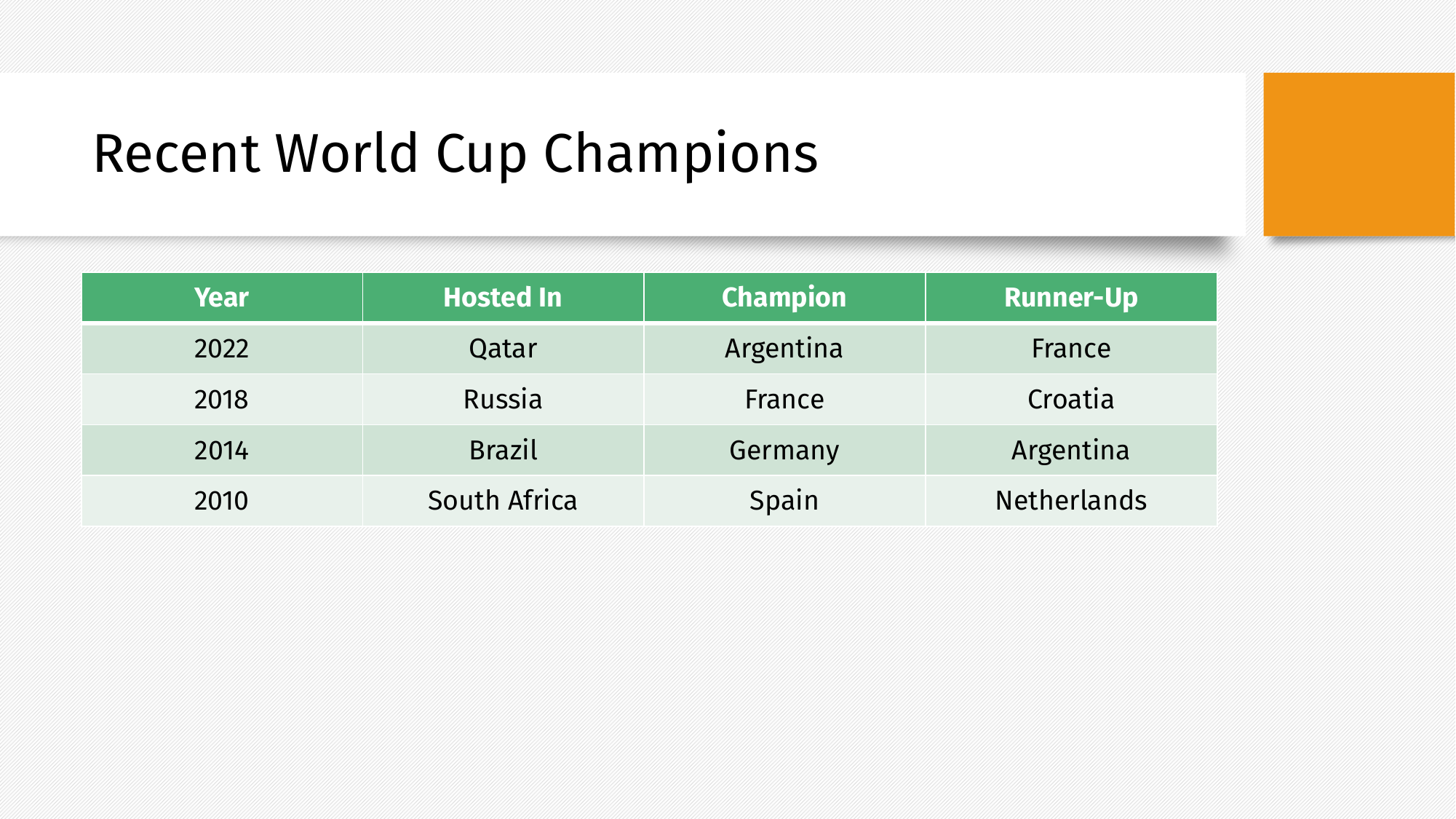

# Recent World Cup Champions
| Year | Hosted In | Champion | Runner-Up |
| --- | --- | --- | --- |
| 2022 | Qatar | Argentina | France |
| 2018 | Russia | France | Croatia |
| 2014 | Brazil | Germany | Argentina |
| 2010 | South Africa | Spain | Netherlands |